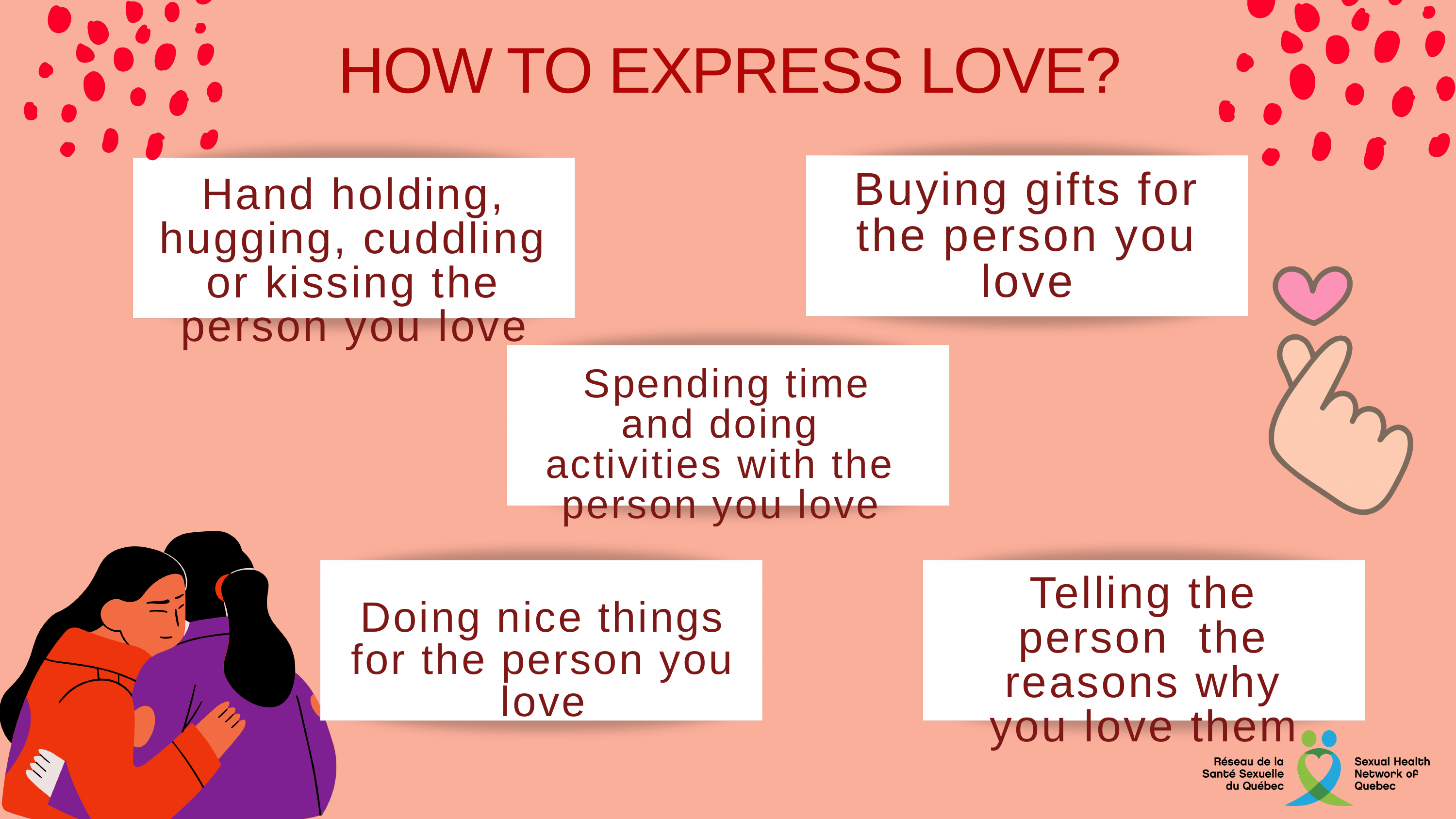

HOW TO EXPRESS LOVE?

Buying gifts for the person you love
Hand holding, hugging, cuddling or kissing the person you love

 Spending time and doing activities with the person you love

Telling the person  the reasons why you love them
Doing nice things for the person you love